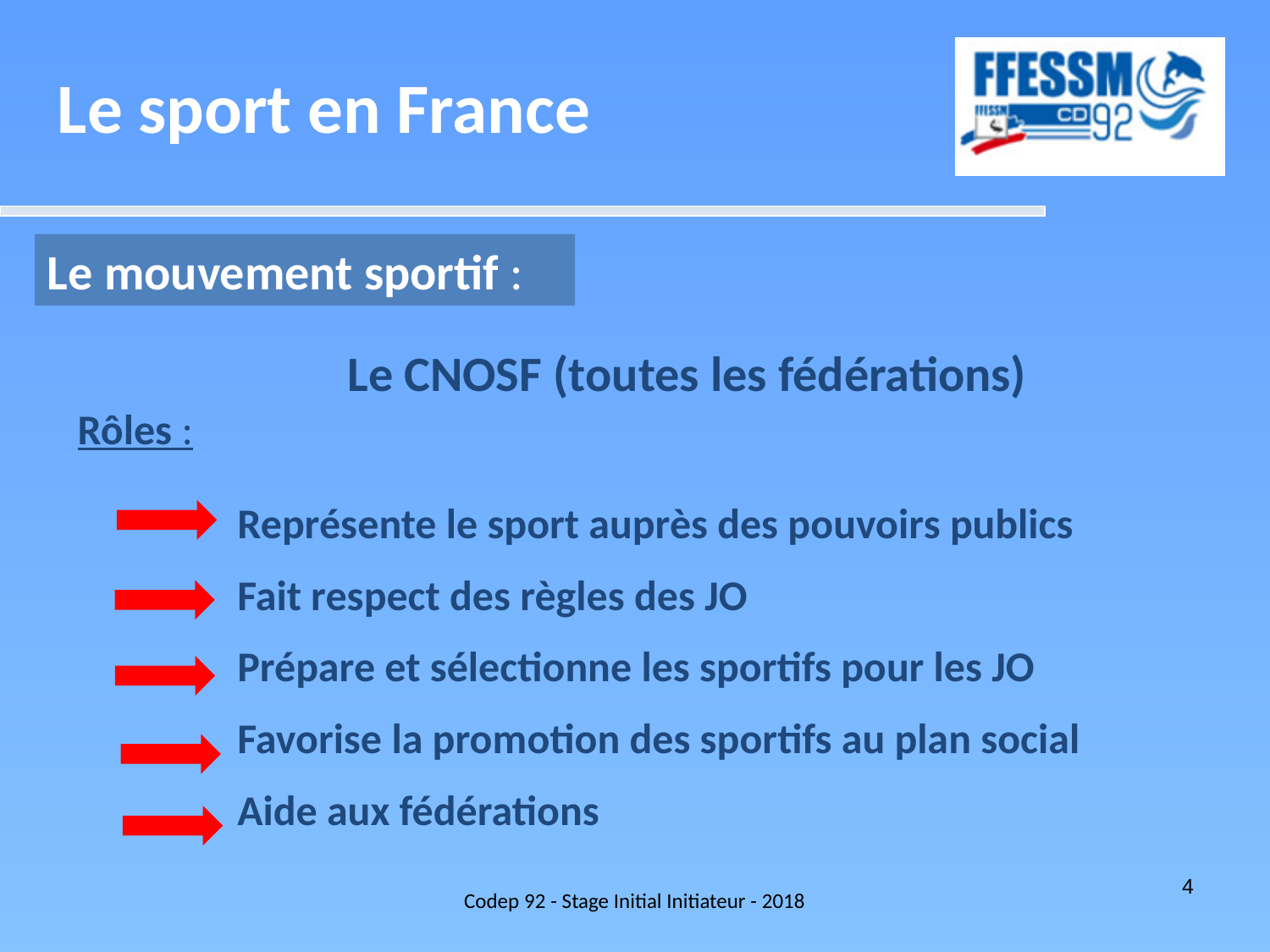

Le sport en France
Le mouvement sportif :
Le CNOSF (toutes les fédérations)
Rôles :
Représente le sport auprès des pouvoirs publics
Fait respect des règles des JO
Prépare et sélectionne les sportifs pour les JO
Favorise la promotion des sportifs au plan social
Aide aux fédérations

Codep 92 - Stage Initial Initiateur - 2018
4